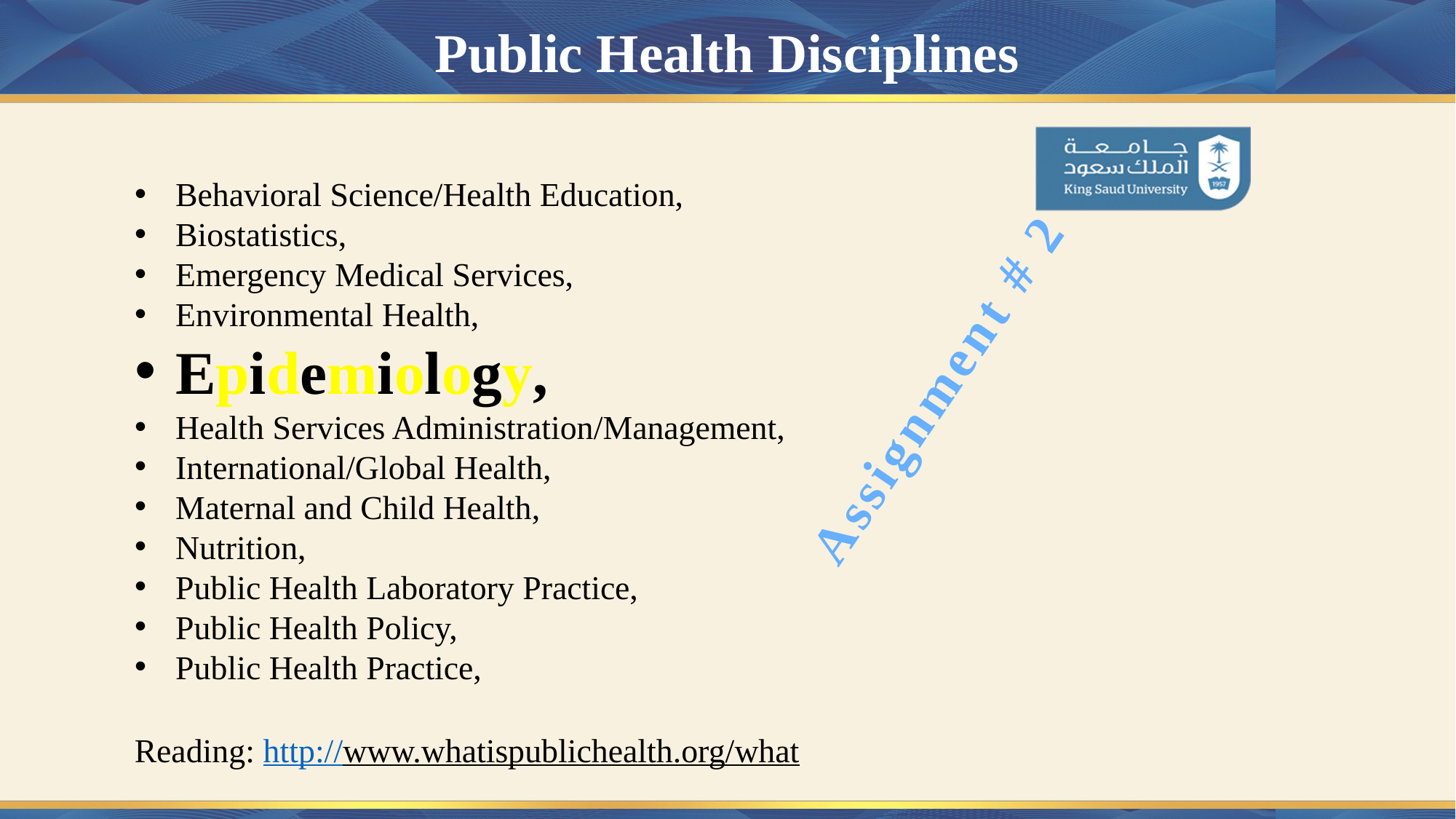

# Public Health Disciplines
Behavioral Science/Health Education,
Biostatistics,
Emergency Medical Services,
Environmental Health,
Epidemiology,
Health Services Administration/Management,
International/Global Health,
Maternal and Child Health,
Nutrition,
Public Health Laboratory Practice,
Public Health Policy,
Public Health Practice,
Assignment # 2
Reading: http://www.whatispublichealth.org/what